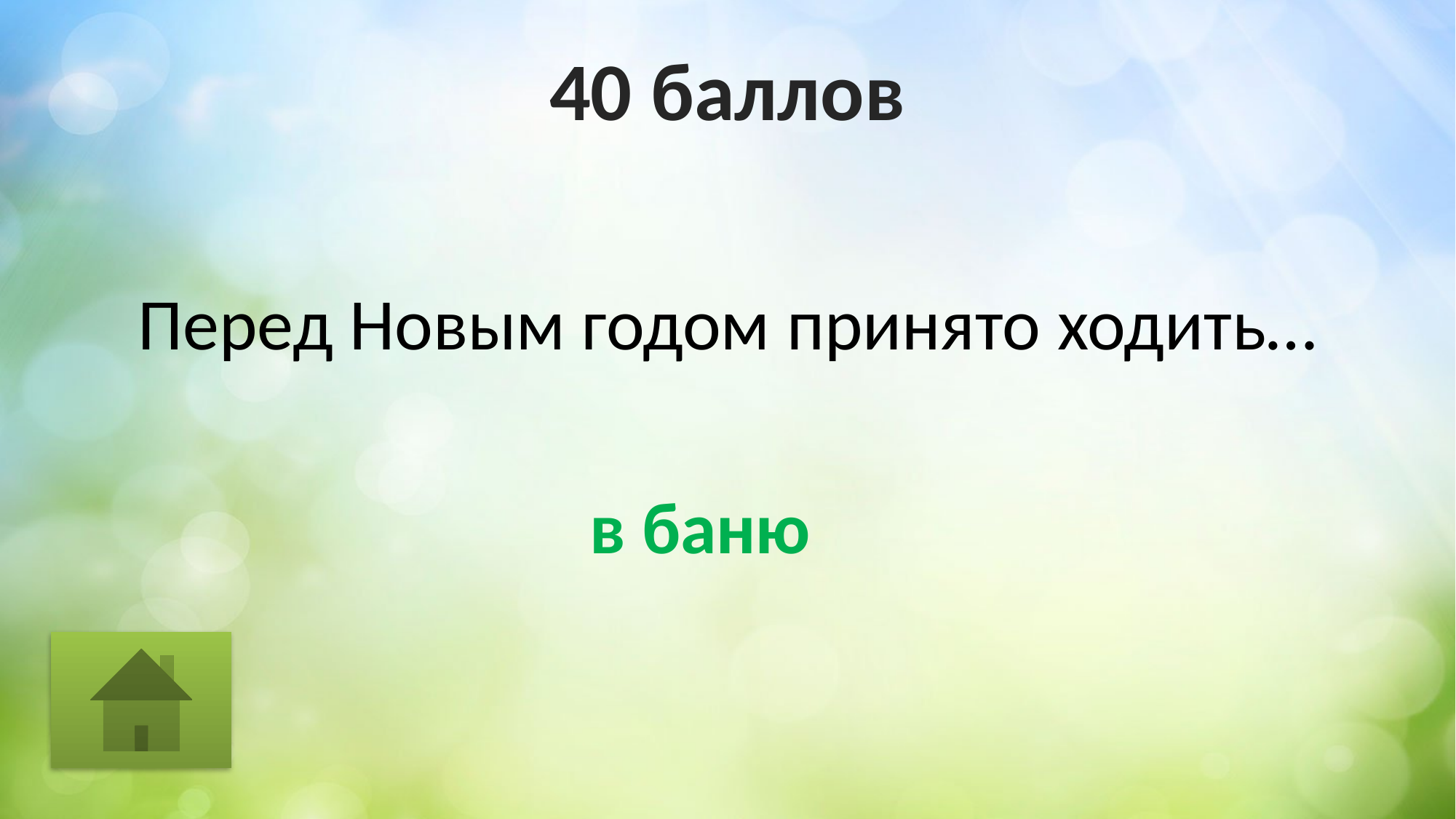

# 40 баллов
Перед Новым годом принято ходить…
в баню